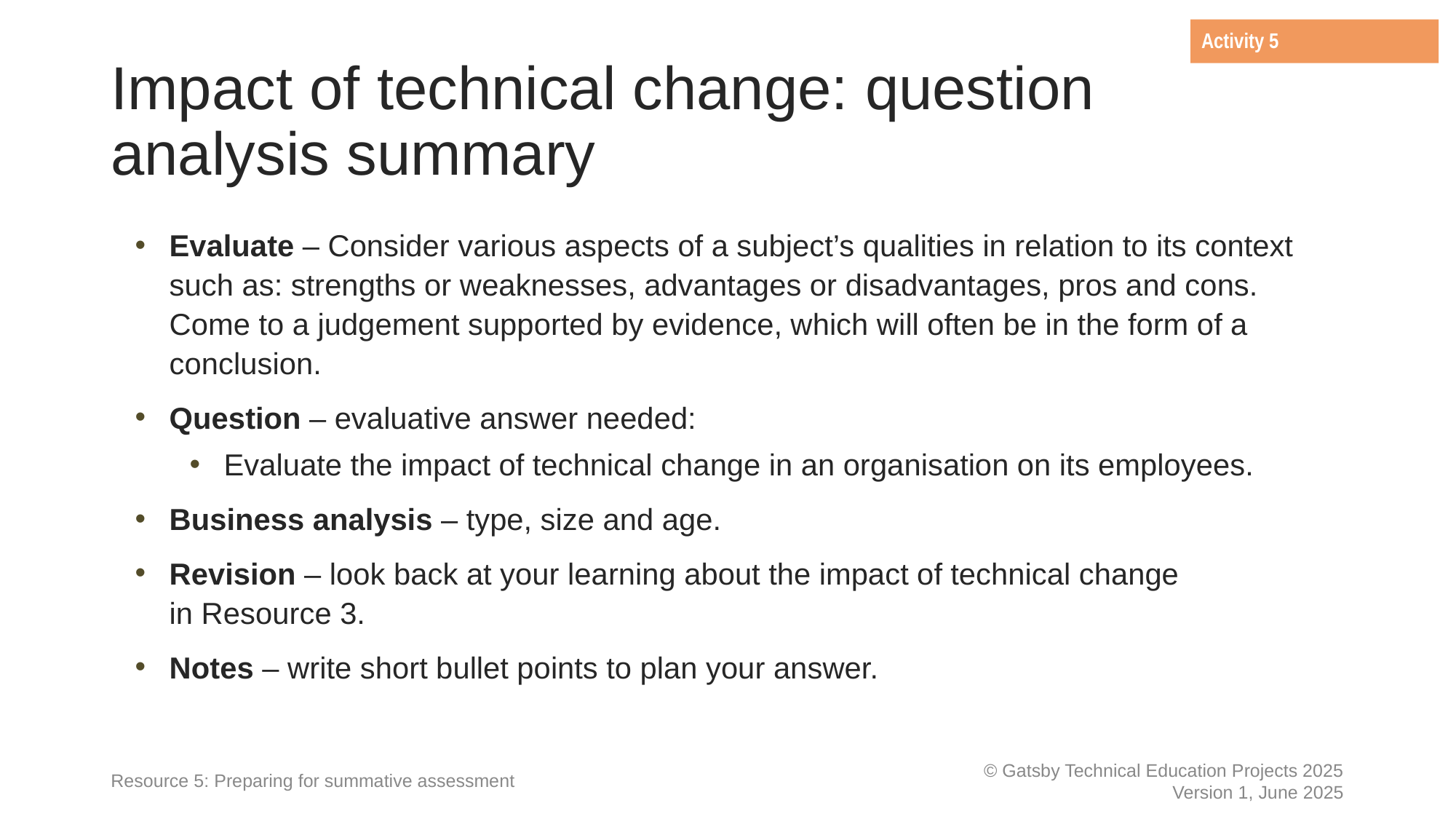

Activity 5
# Impact of technical change: question analysis summary
Evaluate – Consider various aspects of a subject’s qualities in relation to its context such as: strengths or weaknesses, advantages or disadvantages, pros and cons. Come to a judgement supported by evidence, which will often be in the form of a conclusion.
Question – evaluative answer needed:
Evaluate the impact of technical change in an organisation on its employees.
Business analysis – type, size and age.
Revision – look back at your learning about the impact of technical change
in Resource 3.
Notes – write short bullet points to plan your answer.
Resource 5: Preparing for summative assessment